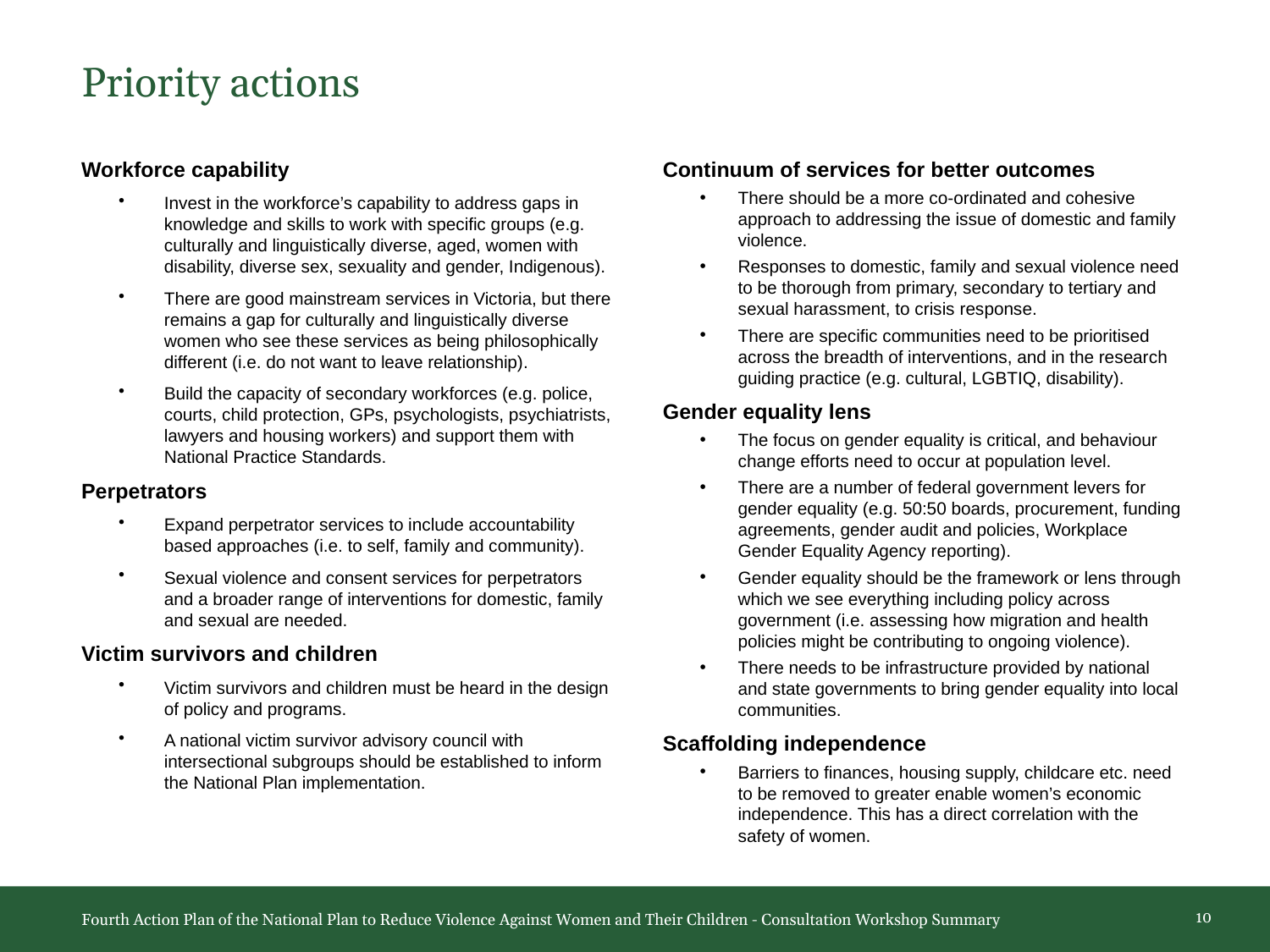

# Priority actions
Workforce capability
Invest in the workforce’s capability to address gaps in knowledge and skills to work with specific groups (e.g. culturally and linguistically diverse, aged, women with disability, diverse sex, sexuality and gender, Indigenous).
There are good mainstream services in Victoria, but there remains a gap for culturally and linguistically diverse women who see these services as being philosophically different (i.e. do not want to leave relationship).
Build the capacity of secondary workforces (e.g. police, courts, child protection, GPs, psychologists, psychiatrists, lawyers and housing workers) and support them with National Practice Standards.
Perpetrators
Expand perpetrator services to include accountability based approaches (i.e. to self, family and community).
Sexual violence and consent services for perpetrators and a broader range of interventions for domestic, family and sexual are needed.
Victim survivors and children
Victim survivors and children must be heard in the design of policy and programs.
A national victim survivor advisory council with intersectional subgroups should be established to inform the National Plan implementation.
Continuum of services for better outcomes
There should be a more co-ordinated and cohesive approach to addressing the issue of domestic and family violence.
Responses to domestic, family and sexual violence need to be thorough from primary, secondary to tertiary and sexual harassment, to crisis response.
There are specific communities need to be prioritised across the breadth of interventions, and in the research guiding practice (e.g. cultural, LGBTIQ, disability).
Gender equality lens
The focus on gender equality is critical, and behaviour change efforts need to occur at population level.
There are a number of federal government levers for gender equality (e.g. 50:50 boards, procurement, funding agreements, gender audit and policies, Workplace Gender Equality Agency reporting).
Gender equality should be the framework or lens through which we see everything including policy across government (i.e. assessing how migration and health policies might be contributing to ongoing violence).
There needs to be infrastructure provided by national
and state governments to bring gender equality into local communities.
Scaffolding independence
Barriers to finances, housing supply, childcare etc. need to be removed to greater enable women’s economic independence. This has a direct correlation with the safety of women.
10
Fourth Action Plan of the National Plan to Reduce Violence Against Women and Their Children - Consultation Workshop Summary